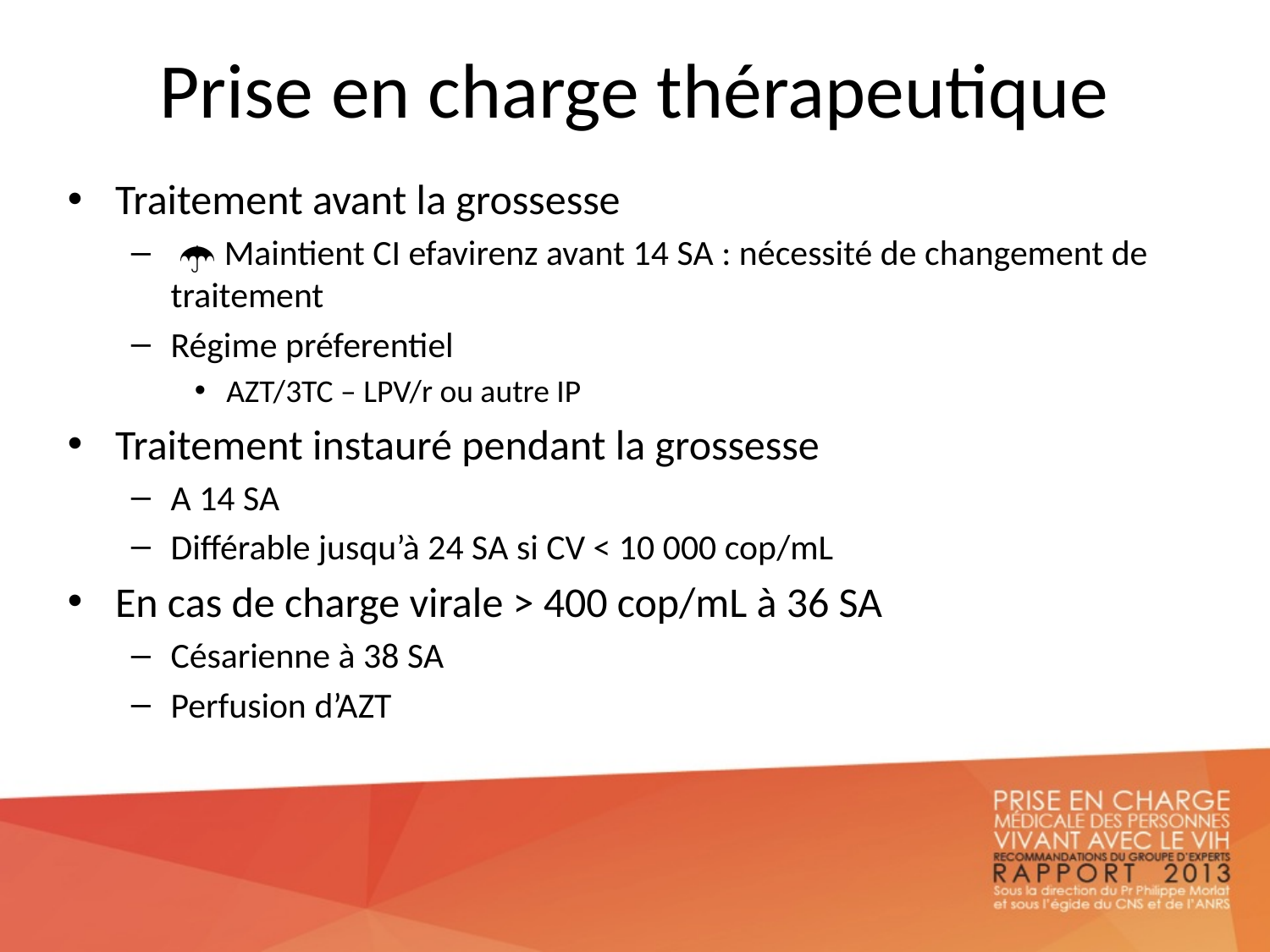

# Prise en charge thérapeutique
Traitement avant la grossesse
 ☂ Maintient CI efavirenz avant 14 SA : nécessité de changement de traitement
Régime préferentiel
AZT/3TC – LPV/r ou autre IP
Traitement instauré pendant la grossesse
A 14 SA
Différable jusqu’à 24 SA si CV < 10 000 cop/mL
En cas de charge virale > 400 cop/mL à 36 SA
Césarienne à 38 SA
Perfusion d’AZT